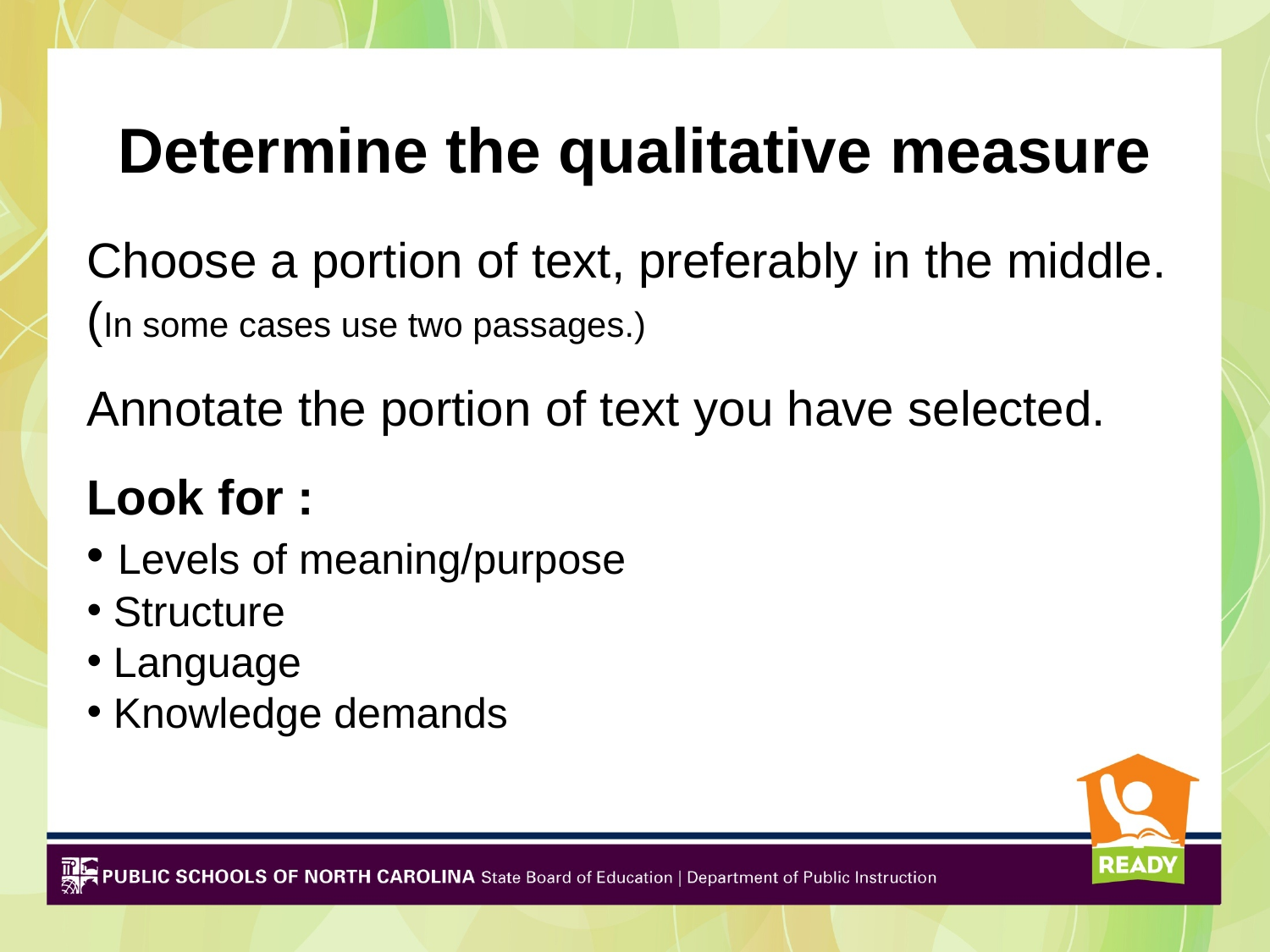

# Determine the qualitative measure
Choose a portion of text, preferably in the middle. (In some cases use two passages.)
Annotate the portion of text you have selected.
Look for :
 Levels of meaning/purpose
 Structure
 Language
 Knowledge demands